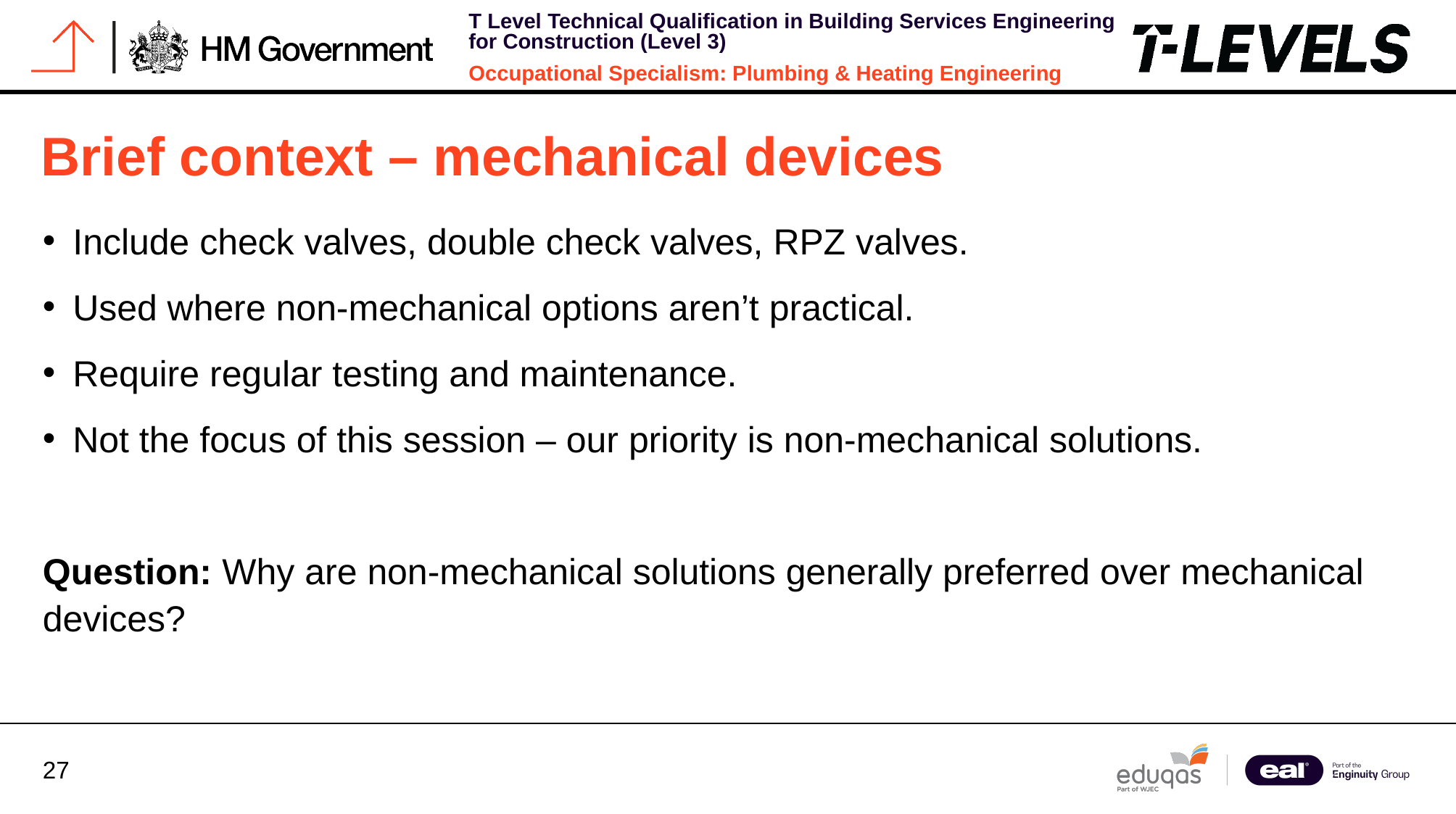

# Brief context – mechanical devices
Include check valves, double check valves, RPZ valves.
Used where non-mechanical options aren’t practical.
Require regular testing and maintenance.
Not the focus of this session – our priority is non-mechanical solutions.

Question: Why are non-mechanical solutions generally preferred over mechanical devices?